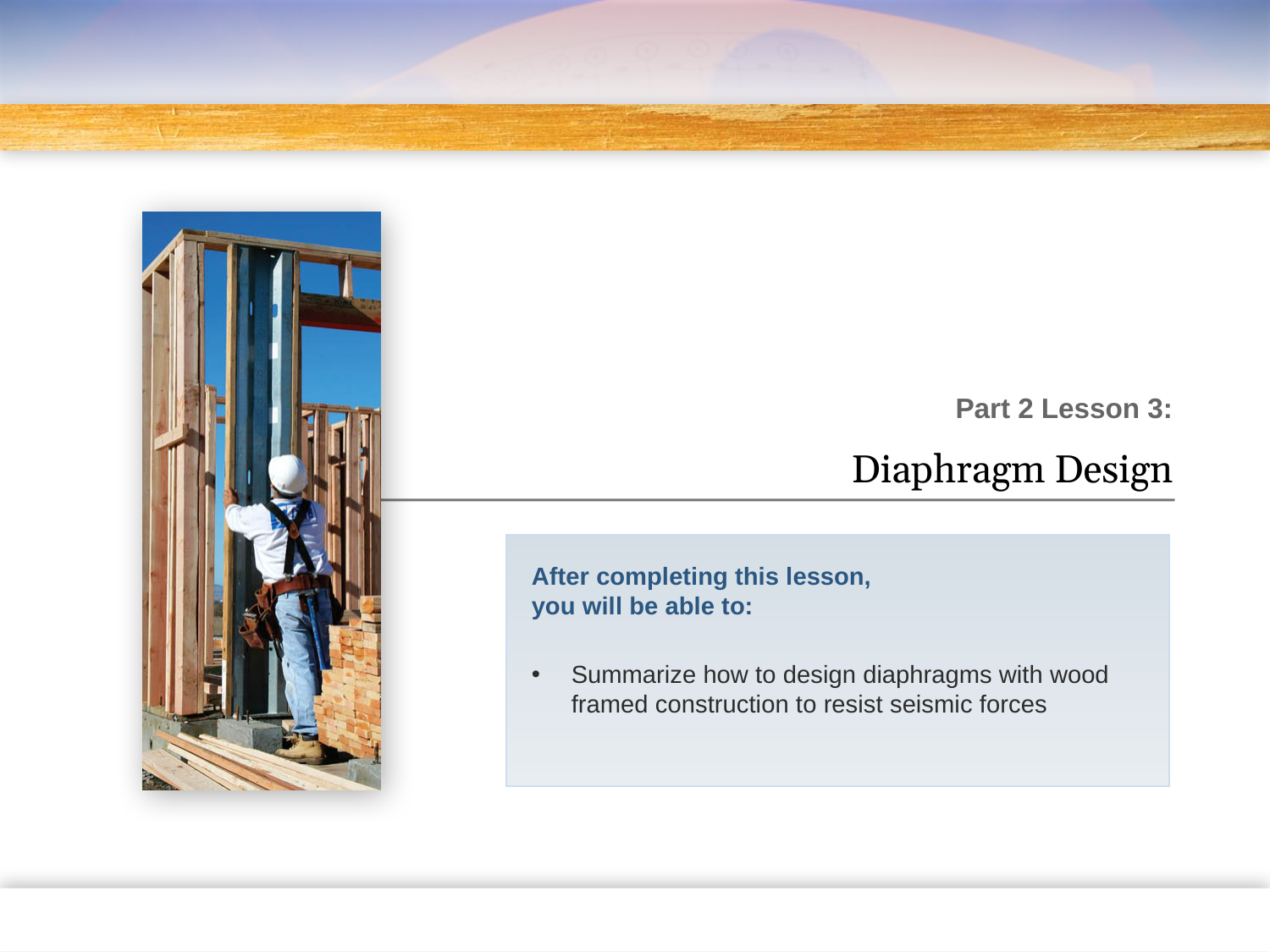

Part 2 Lesson 3:
Diaphragm Design
After completing this lesson,
you will be able to:

Summarize how to design diaphragms with wood framed construction to resist seismic forces